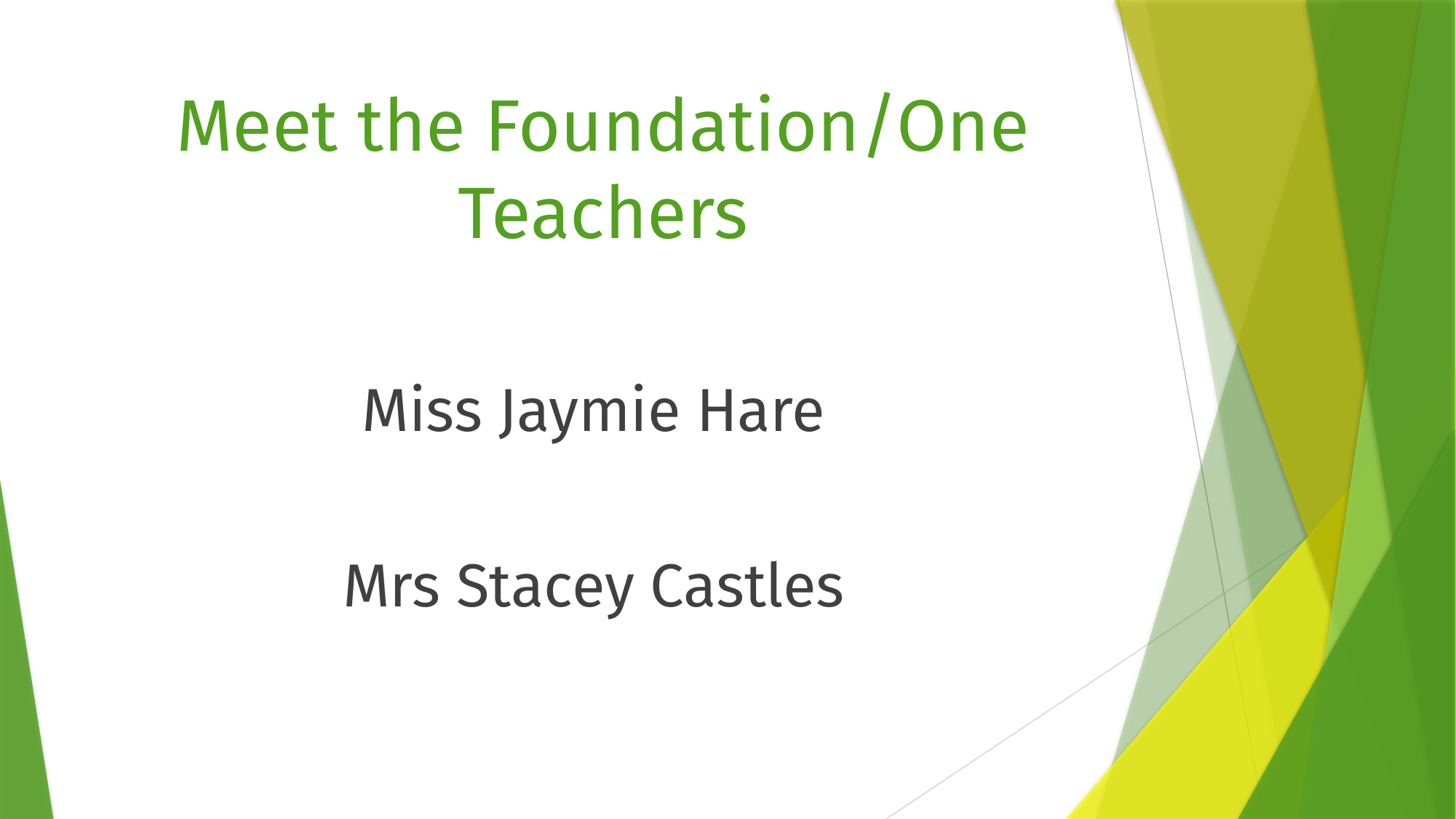

# Meet the Foundation/One Teachers
Miss Jaymie Hare

Mrs Stacey Castles